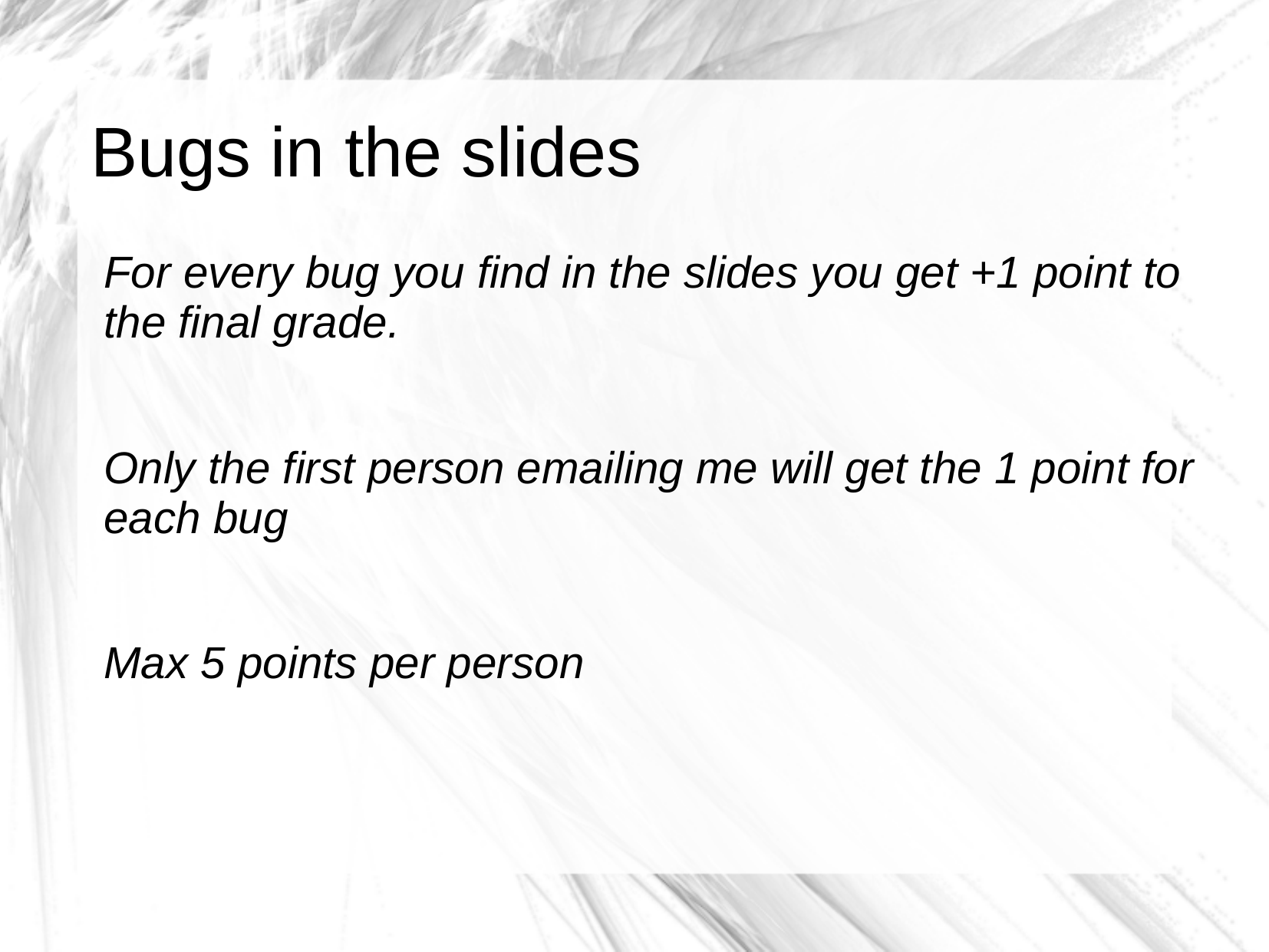

# Bugs in the slides
For every bug you find in the slides you get +1 point to the final grade.

Only the first person emailing me will get the 1 point for each bug

Max 5 points per person